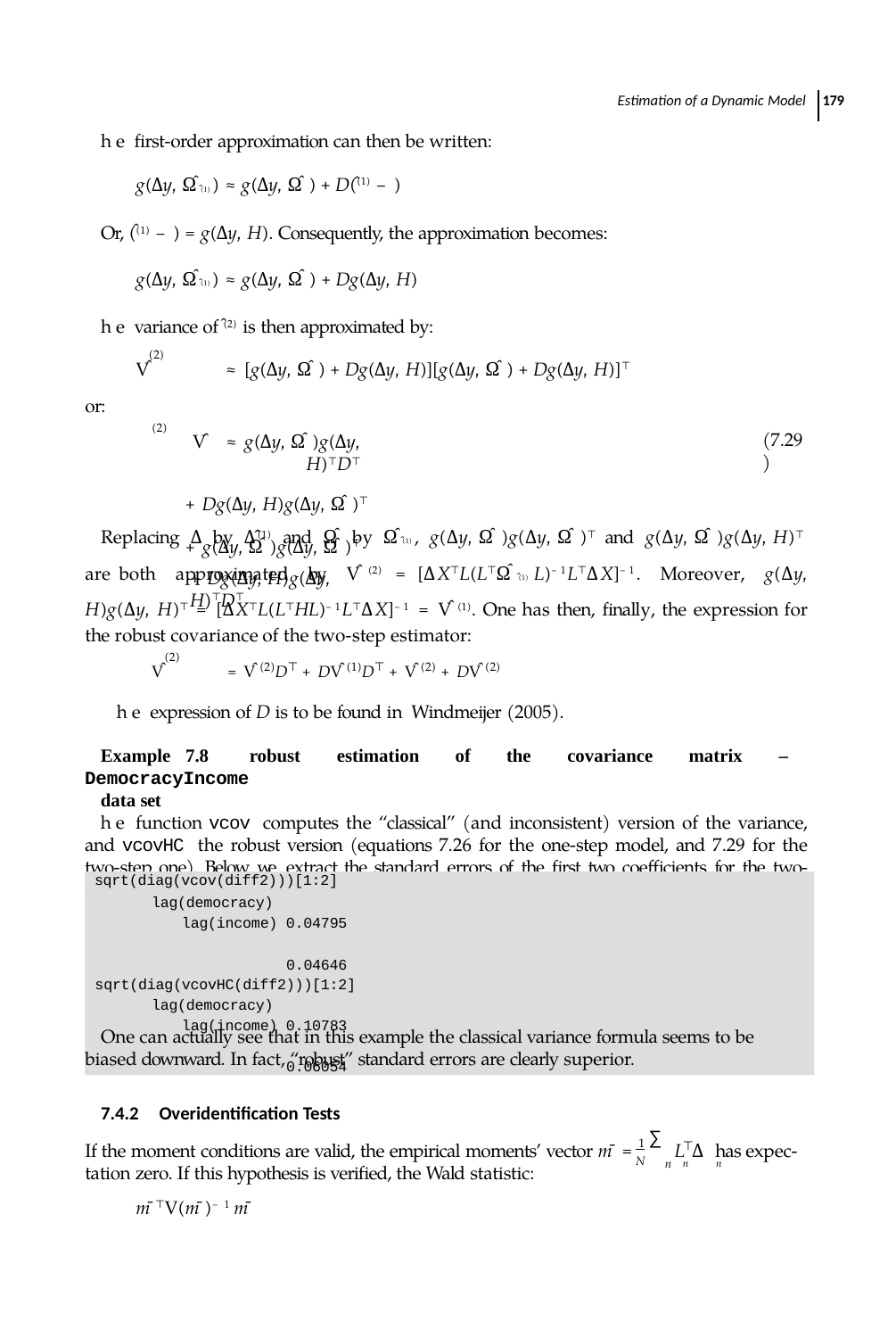

Estimation of a Dynamic Model  179

he ﬁrst-order approximation can then be written:
g(Δy, Ω̂ ̂(1) ) ≈ g(Δy, Ω̂  ) + D(̂(1) – )
Or, (̂(1) – ) = g(Δy, H). Consequently, the approximation becomes:
g(Δy, Ω̂ ̂(1) ) ≈ g(Δy, Ω̂  ) + Dg(Δy, H)
he variance of ̂(2) is then approximated by:
(2)
V̂	≈ [g(Δy, Ω̂  ) + Dg(Δy, H)][g(Δy, Ω̂  ) + Dg(Δy, H)]⊤
or:
(2)
V̂	≈ g(Δy, Ω̂  )g(Δy, H)⊤D⊤
+ Dg(Δy, H)g(Δy, Ω̂  )⊤
+ g(Δy, Ω̂  )g(Δy, Ω̂  )⊤
+ Dg(Δy, H)g(Δy, H)⊤D⊤
(7.29)
Replacing  Δ by  Δ̂(1)    and  Ω̂   by  Ω̂ ̂(1) ,  g(Δy, Ω̂  )g(Δy, Ω̂  )⊤  and  g(Δy, Ω̂  )g(Δy, H)⊤  are both  approximated  by  V̂ (2)  = [ΔX⊤L(L⊤Ω̂ ̂(1) L)–1L⊤ΔX]–1.  Moreover,  g(Δy, H)g(Δy, H)⊤ = [ΔX⊤L(L⊤HL)–1L⊤ΔX]–1  = V̂ (1). One has then, ﬁnally, the expression for the robust covariance of the two-step estimator:
(2)
V̂	= V̂ (2)D⊤ + DV̂ (1)D⊤ + V̂ (2) + DV̂ (2)
he expression of D is to be found in Windmeijer (2005).

Example 7.8  robust  estimation  of  the  covariance  matrix  –  DemocracyIncome
data set
he function vcov computes the “classical” (and inconsistent) version of the variance, and vcovHC the robust version (equations 7.26 for the one-step model, and 7.29 for the two-step one). Below we extract the standard errors of the ﬁrst two coeﬃcients for the two-step difference model.
sqrt(diag(vcov(diff2)))[1:2]
lag(democracy)	lag(income) 0.04795		0.04646
sqrt(diag(vcovHC(diff2)))[1:2]
lag(democracy)	lag(income) 0.10783		0.06054
One can actually see that in this example the classical variance formula seems to be biased downward. In fact, “robust” standard errors are clearly superior.

7.4.2  Overidentification Tests
∑
 1
⊤
If the moment conditions are valid, the empirical moments’ vector m̄ =	L Δ has expec-
tation zero. If this hypothesis is veriﬁed, the Wald statistic:
m̄ ⊤V(m̄ )–1m̄
n n	n
N